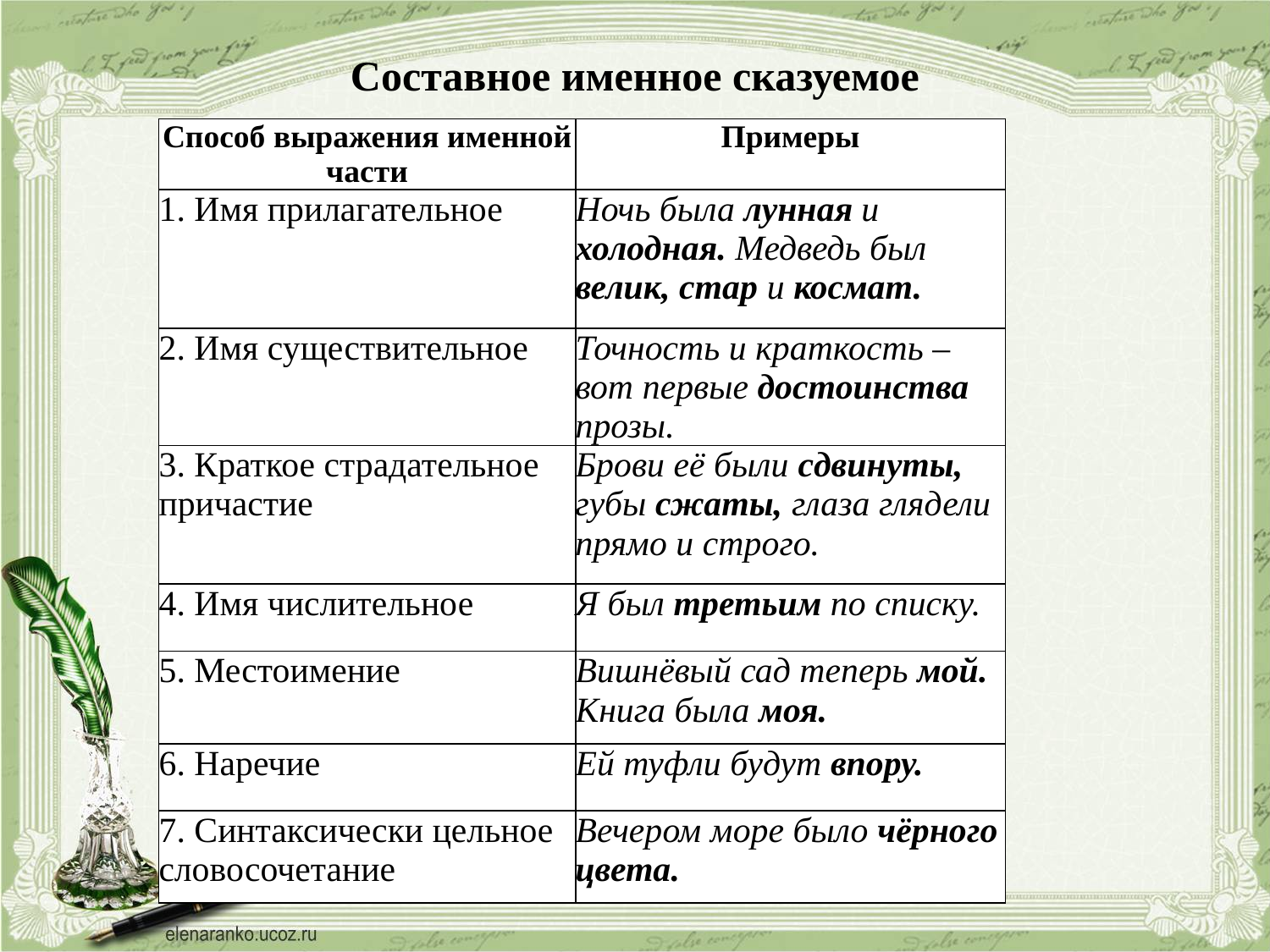

# Составное именное сказуемое

| Способ выражения именной части | Примеры |
| --- | --- |
| 1. Имя прилагательное | Ночь была лунная и холодная. Медведь был велик, стар и космат. |
| 2. Имя существительное | Точность и краткость – вот первые достоинства прозы. |
| 3. Краткое страдательное причастие | Брови её были сдвинуты, губы сжаты, глаза глядели прямо и строго. |
| 4. Имя числительное | Я был третьим по списку. |
| 5. Местоимение | Вишнёвый сад теперь мой. Книга была моя. |
| 6. Наречие | Ей туфли будут впору. |
| 7. Синтаксически цельное словосочетание | Вечером море было чёрного цвета. |